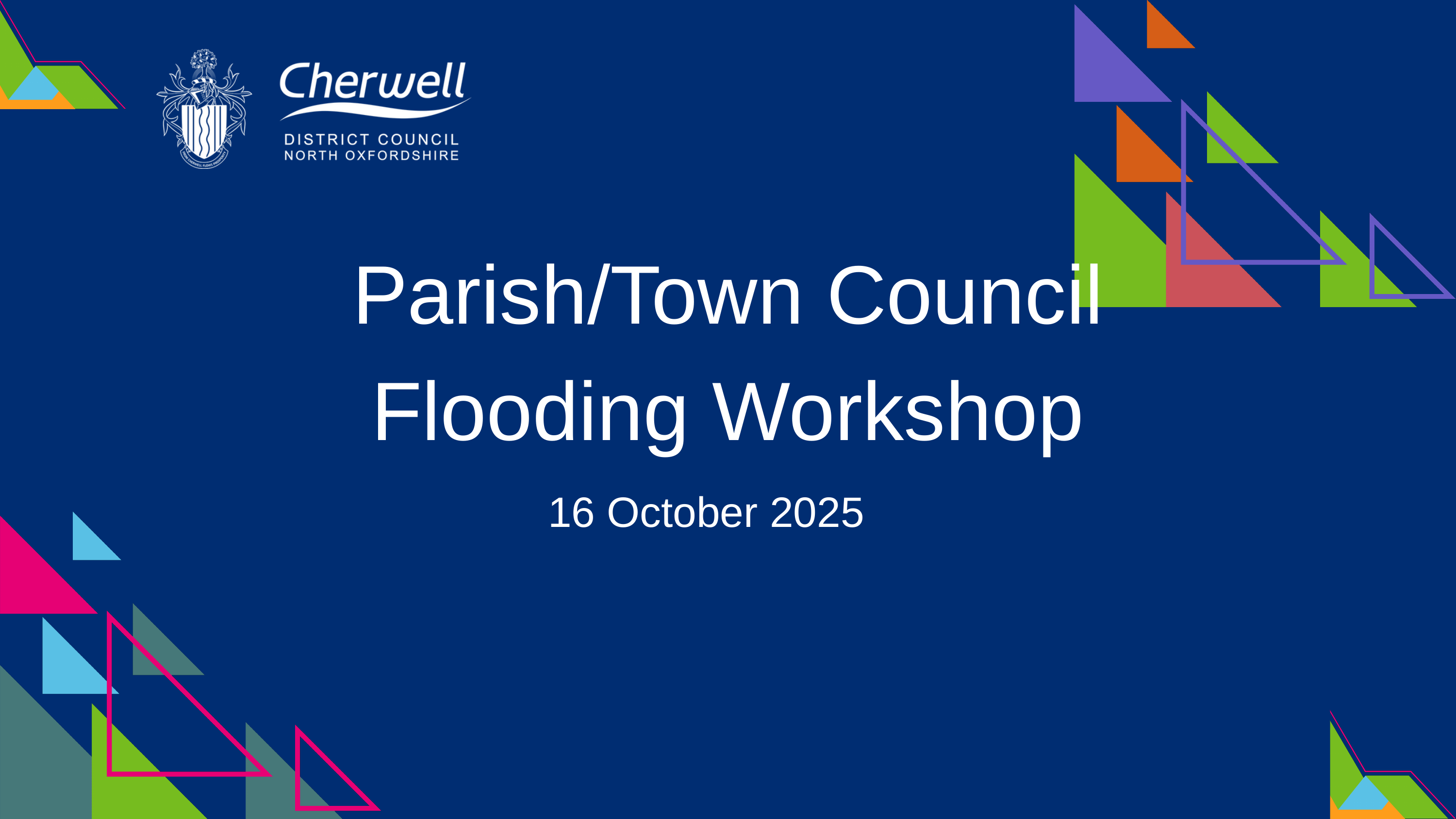

Parish/Town Council Flooding Workshop
16 October 2025